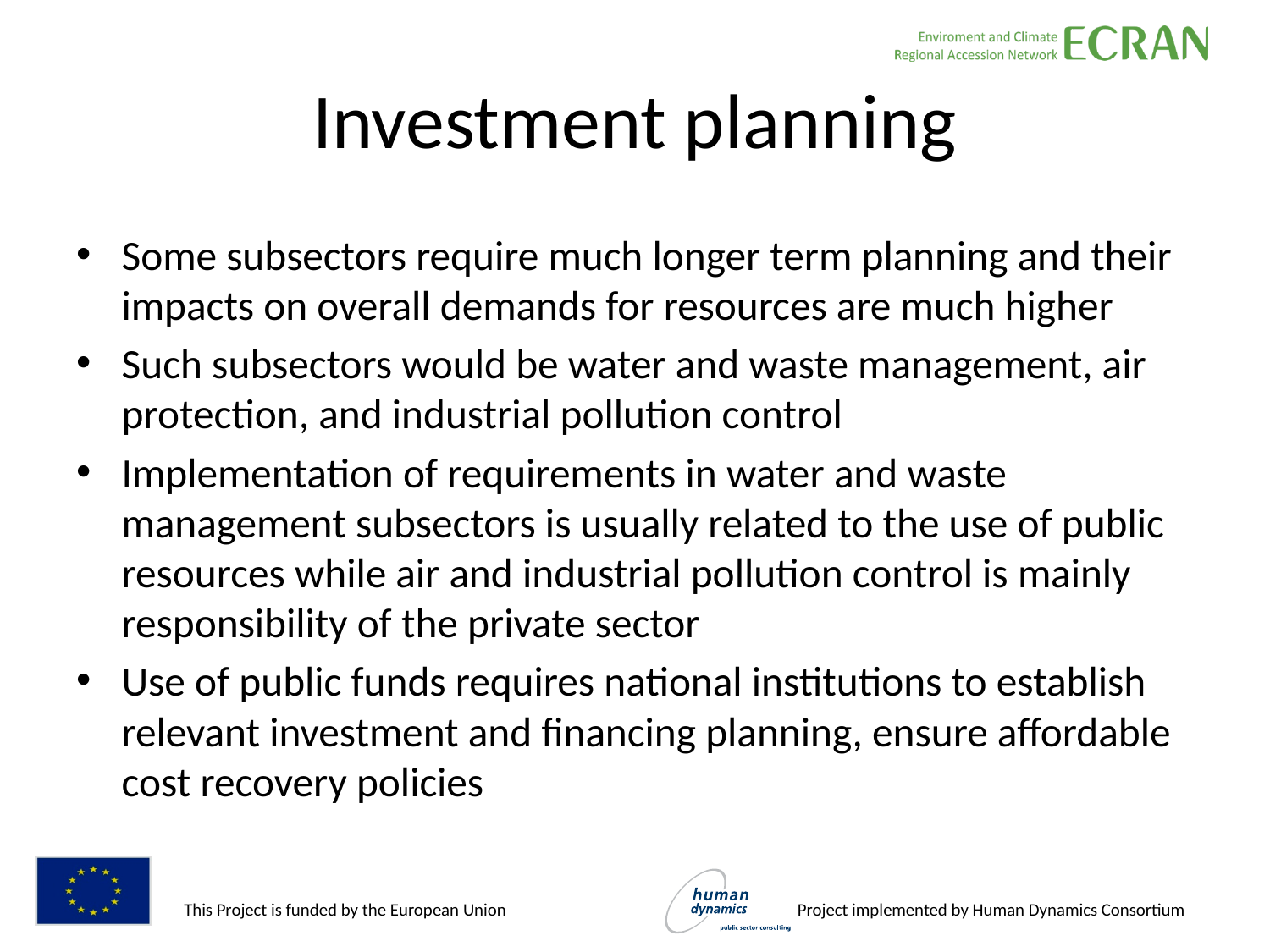

# Investment planning
Some subsectors require much longer term planning and their impacts on overall demands for resources are much higher
Such subsectors would be water and waste management, air protection, and industrial pollution control
Implementation of requirements in water and waste management subsectors is usually related to the use of public resources while air and industrial pollution control is mainly responsibility of the private sector
Use of public funds requires national institutions to establish relevant investment and financing planning, ensure affordable cost recovery policies